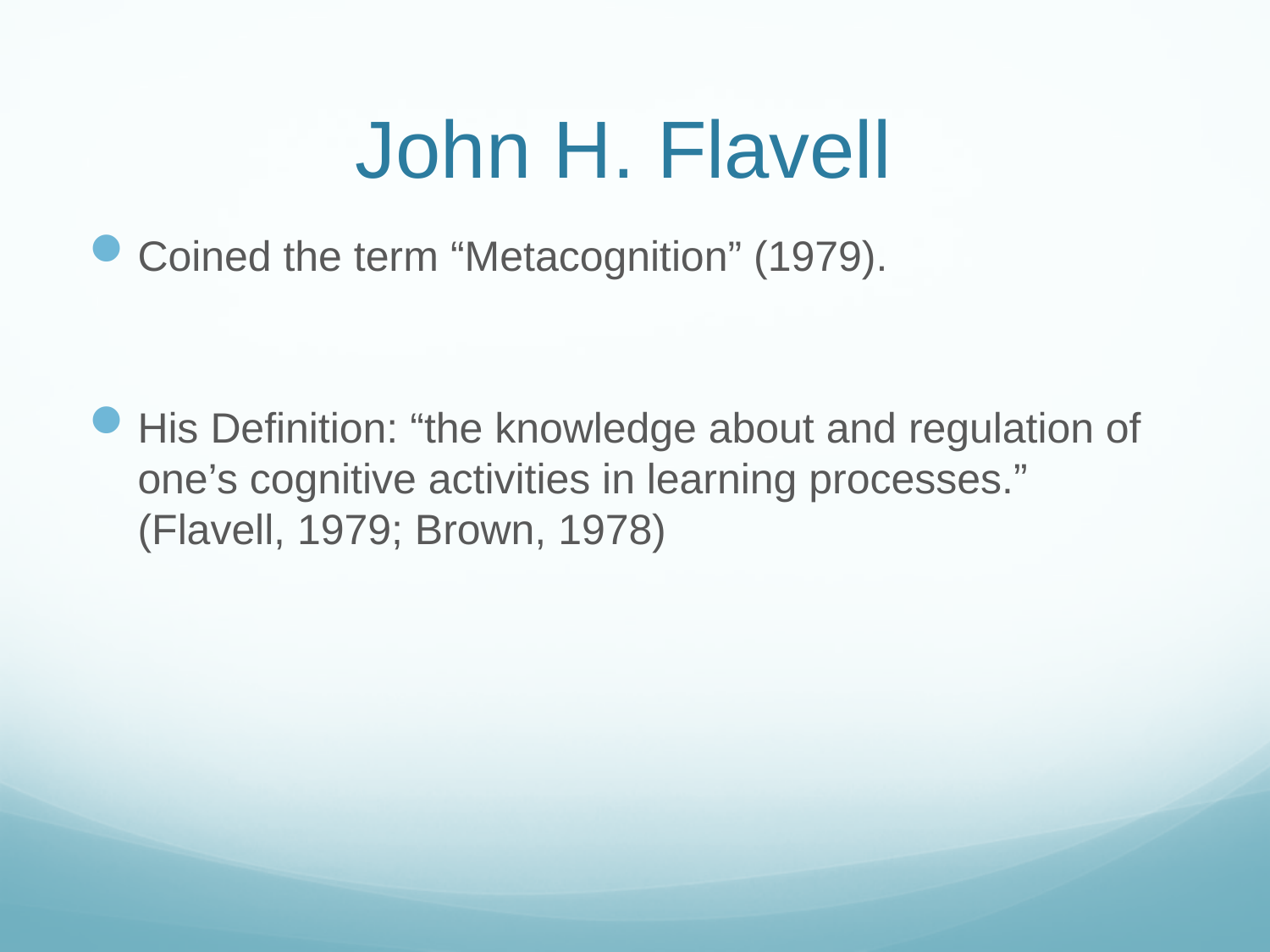

# John H. Flavell
Coined the term “Metacognition” (1979).

His Definition: “the knowledge about and regulation of one’s cognitive activities in learning processes.” (Flavell, 1979; Brown, 1978)